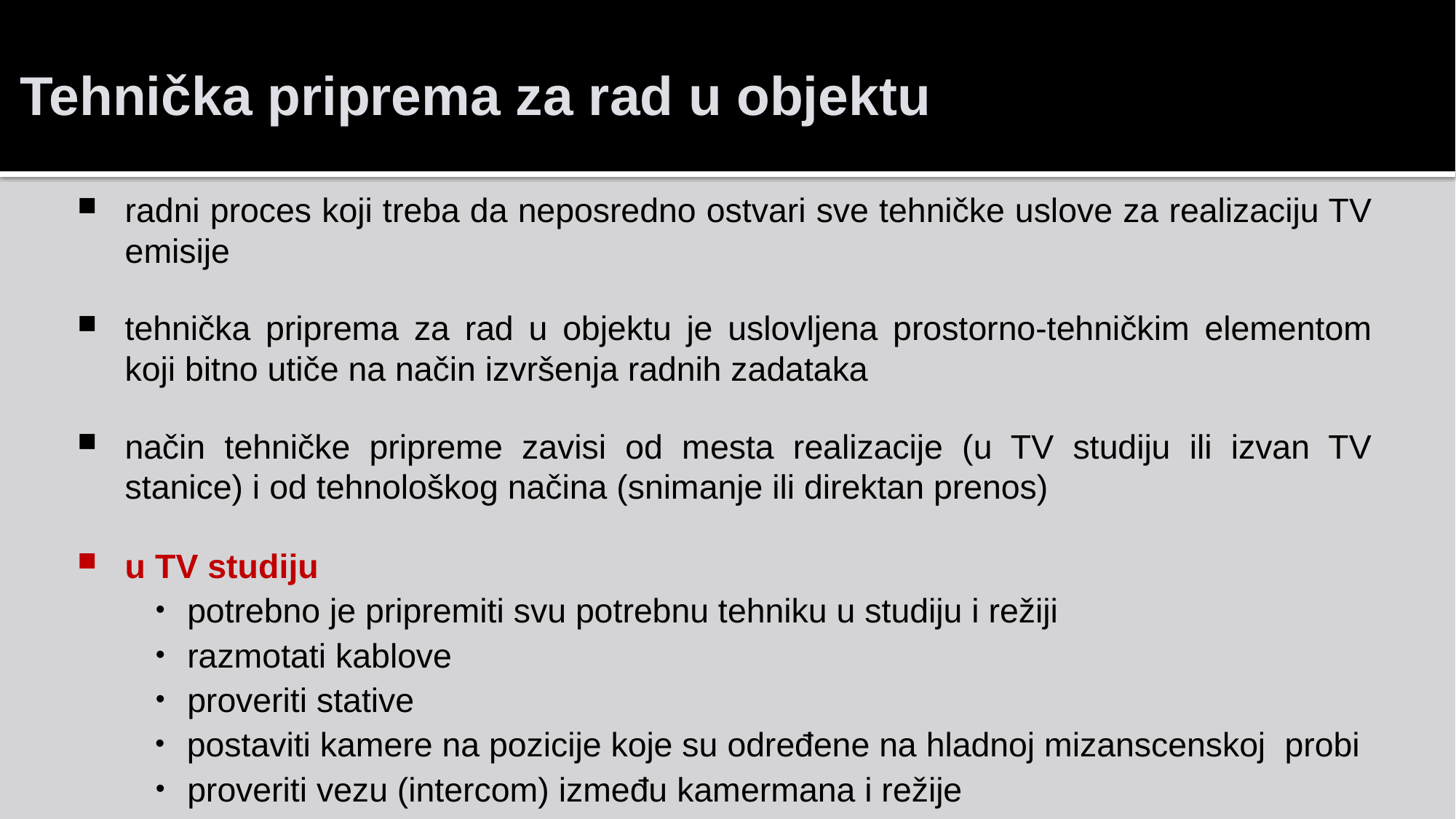

Tehnička priprema za rad u objektu

radni proces koji treba da neposredno ostvari sve tehničke uslove za realizaciju TV emisije

tehnička priprema za rad u objektu je uslovljena prostorno-tehničkim elementom koji bitno utiče na način izvršenja radnih zadataka

način tehničke pripreme zavisi od mesta realizacije (u TV studiju ili izvan TV stanice) i od tehnološkog načina (snimanje ili direktan prenos)

u TV studiju
potrebno je pripremiti svu potrebnu tehniku u studiju i režiji
razmotati kablove
proveriti stative
postaviti kamere na pozicije koje su određene na hladnoj mizanscenskoj  probi
proveriti vezu (intercom) između kamermana i režije